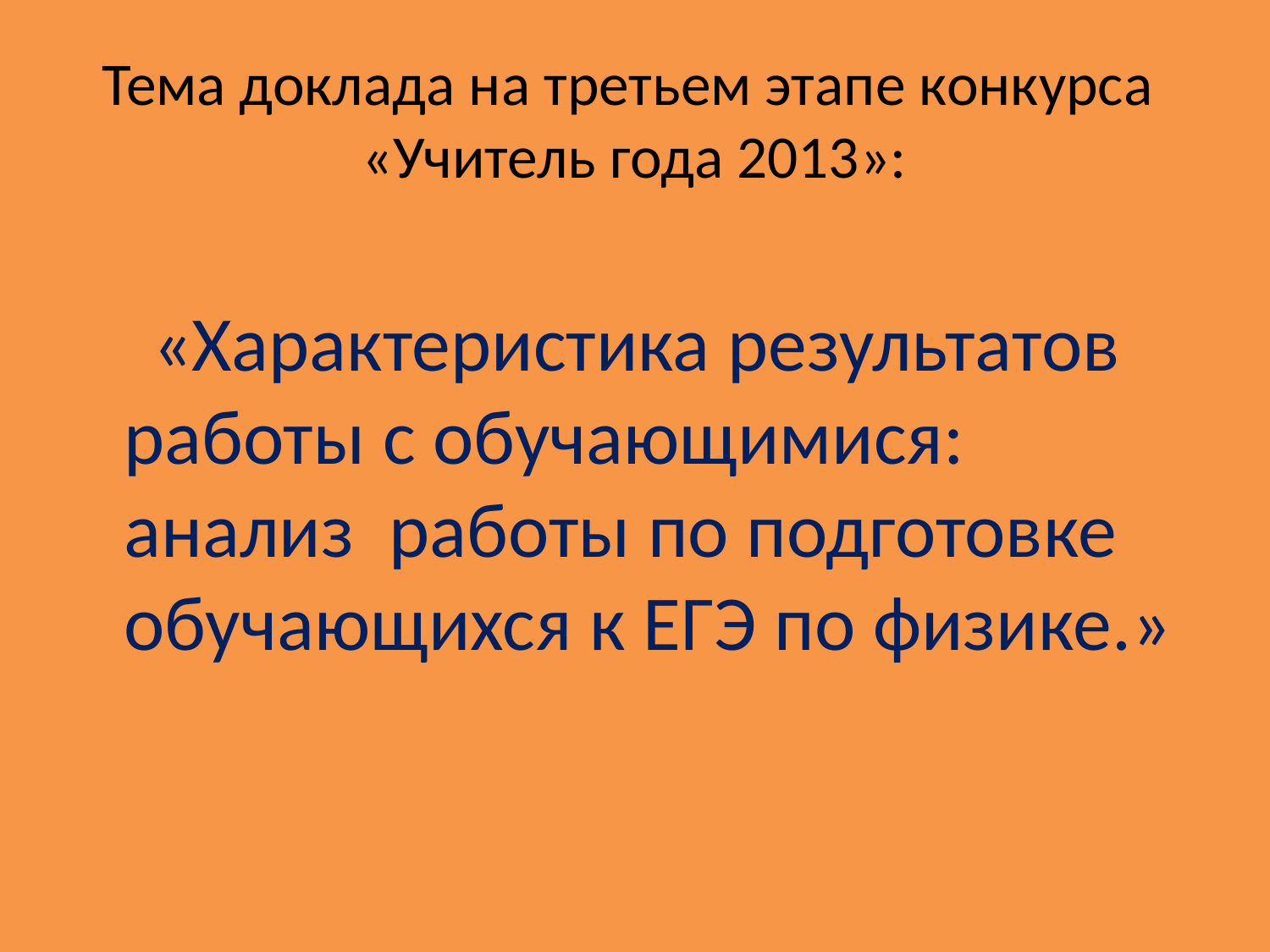

# Тема доклада на третьем этапе конкурса  «Учитель года 2013»:
      «Характеристика результатов работы с обучающимися: анализ  работы по подготовке обучающихся к ЕГЭ по физике.»